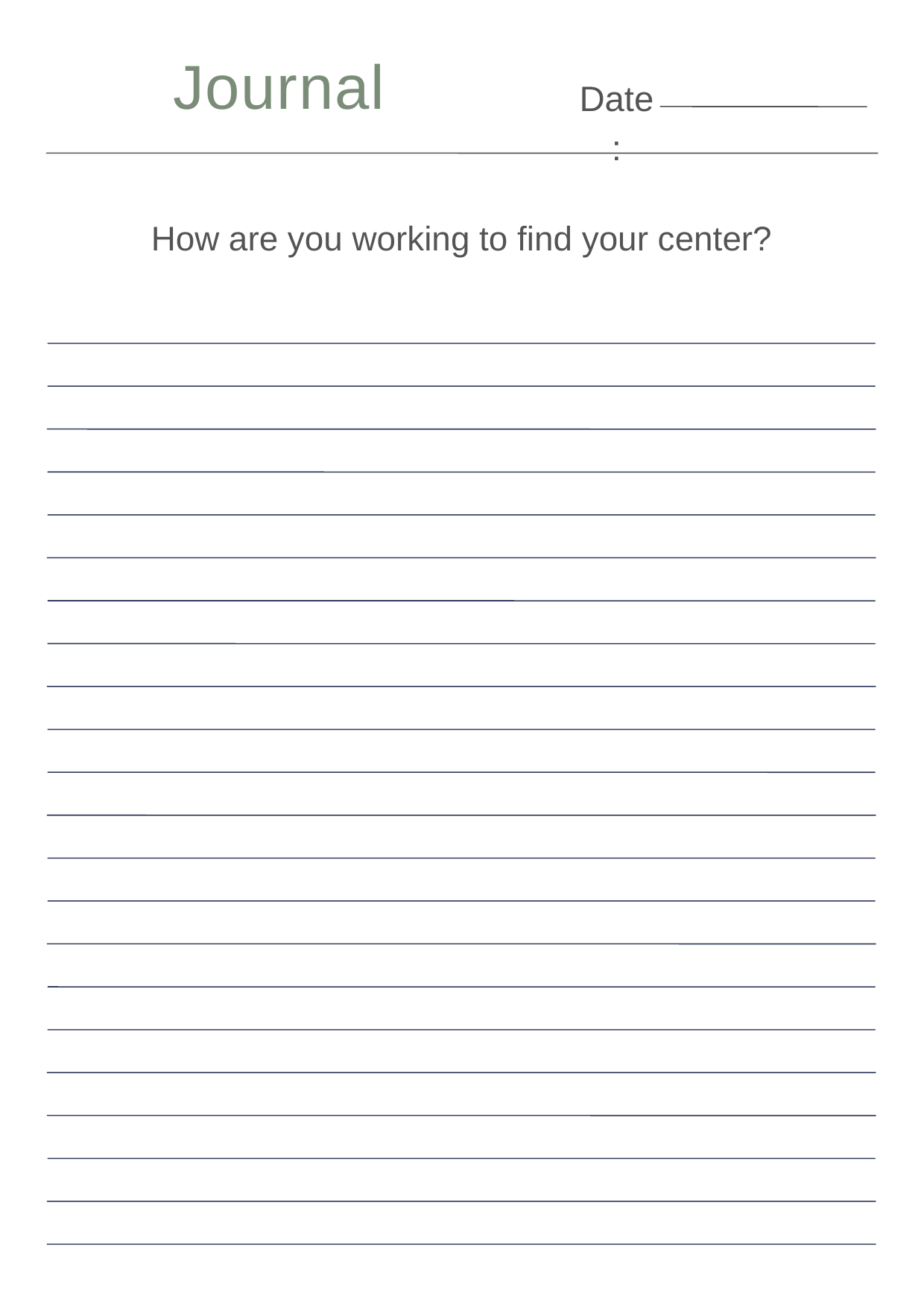

Journal
Date:

How are you working to find your center?